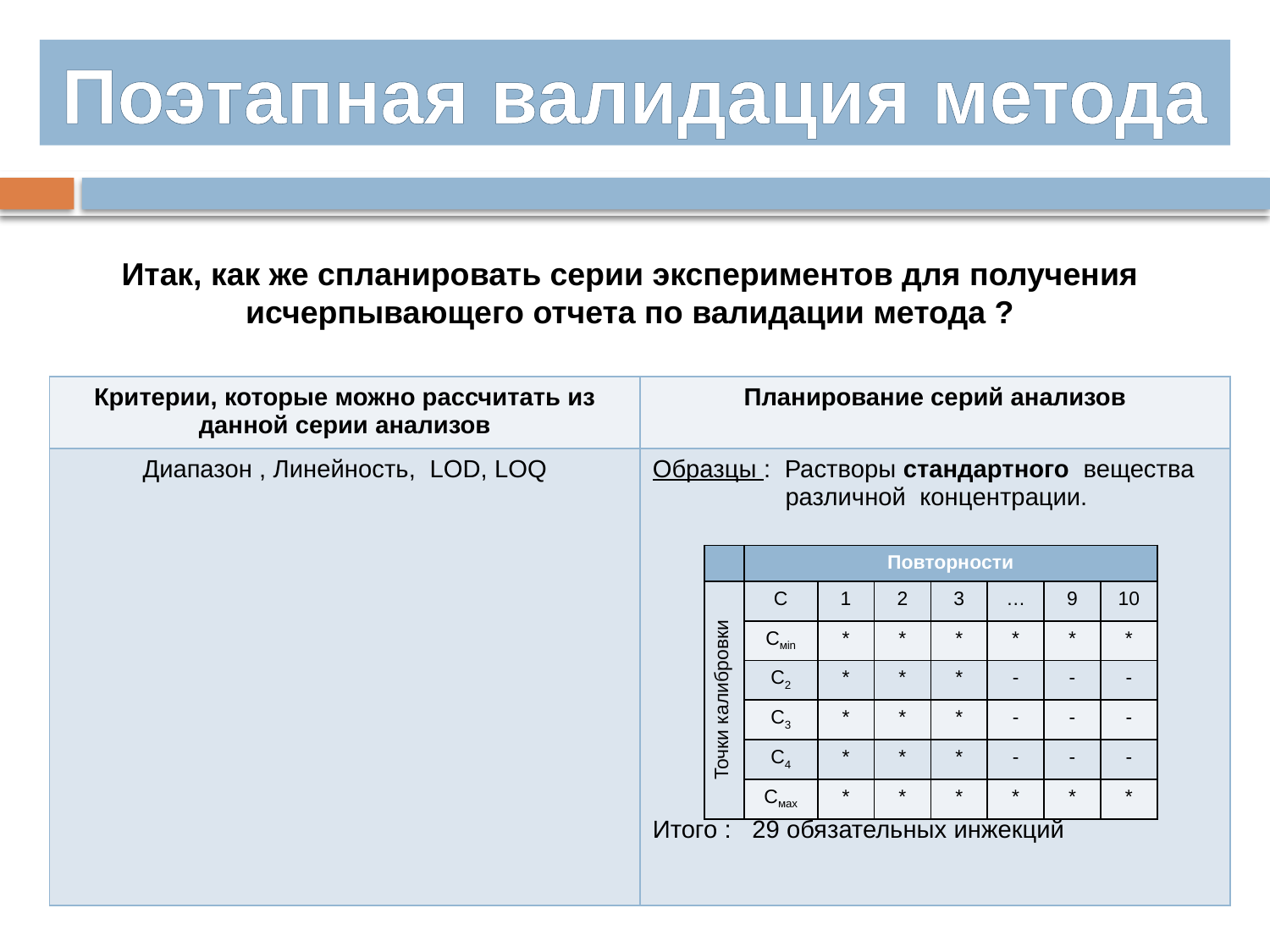

Поэтапная валидация метода
Итак, как же спланировать серии экспериментов для получения исчерпывающего отчета по валидации метода ?
| Критерии, которые можно рассчитать из данной серии анализов | Планирование серий анализов |
| --- | --- |
| Диапазон , Линейность, LOD, LOQ | Образцы : Растворы стандартного вещества различной концентрации. Итого : 29 обязательных инжекций |
|  | Повторности |  |  |  |  |  |  |
| --- | --- | --- | --- | --- | --- | --- | --- |
| Точки калибровки | С | 1 | 2 | 3 | … | 9 | 10 |
|  | Смin | \* | \* | \* | \* | \* | \* |
|  | С2 | \* | \* | \* | - | - | - |
|  | С3 | \* | \* | \* | - | - | - |
|  | С4 | \* | \* | \* | - | - | - |
|  | Смax | \* | \* | \* | \* | \* | \* |